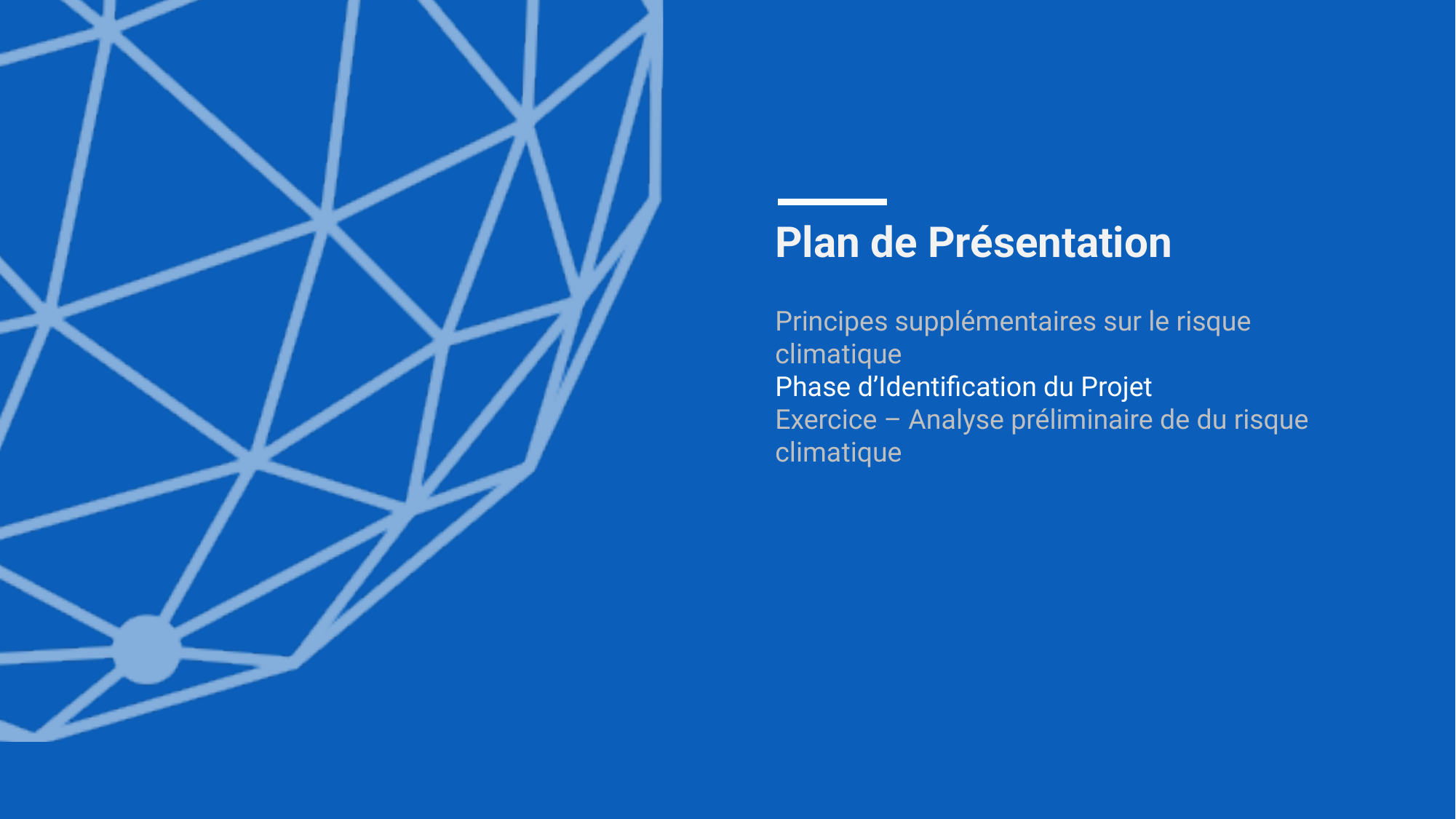

# Plan de Présentation
Principes supplémentaires sur le risque climatique
Phase d’Identification du Projet
Exercice – Analyse préliminaire de du risque climatique